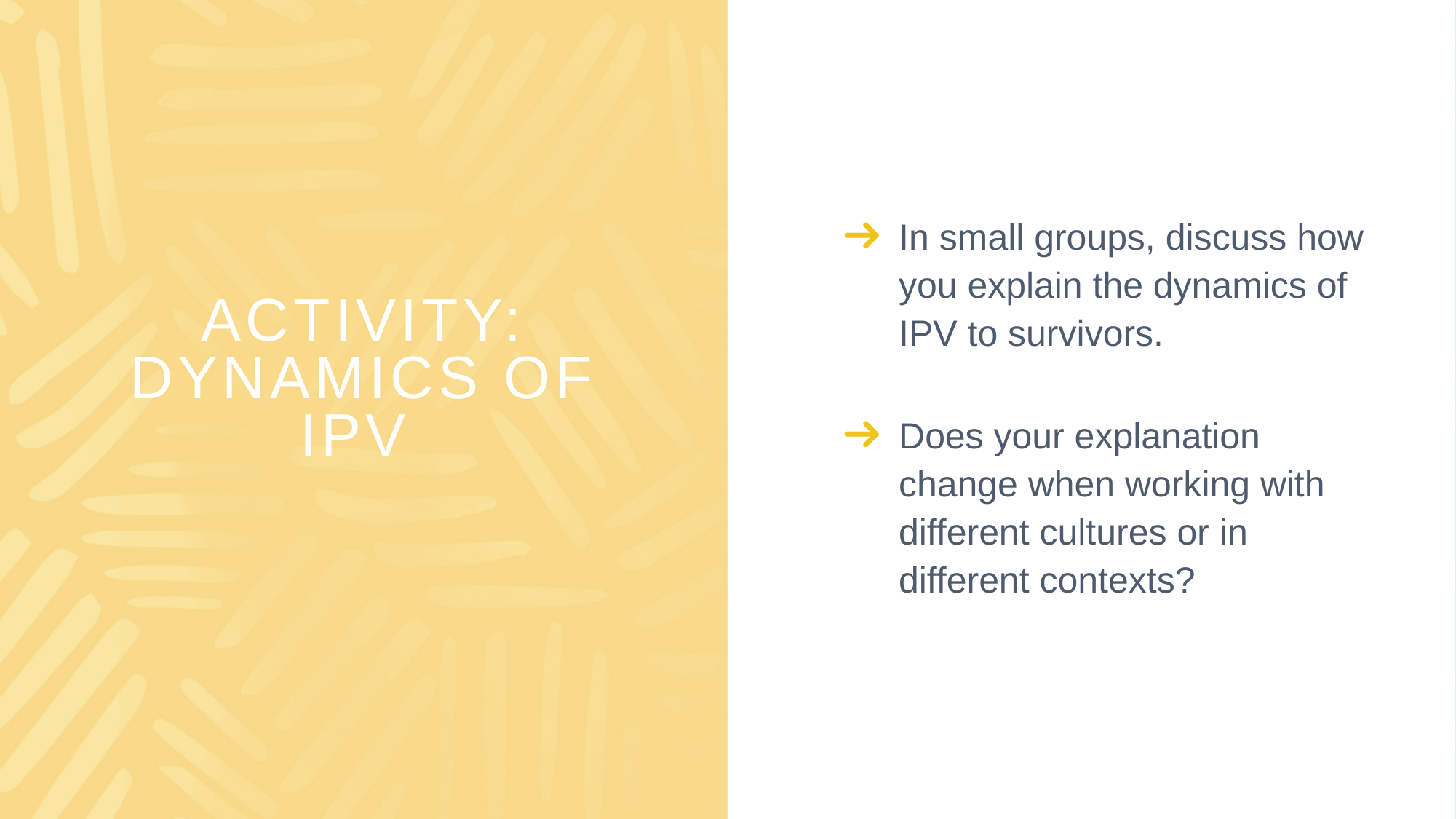

In small groups, discuss how you explain the dynamics of IPV to survivors.
Does your explanation change when working with different cultures or in different contexts?
# Activity: Dynamics of IPV